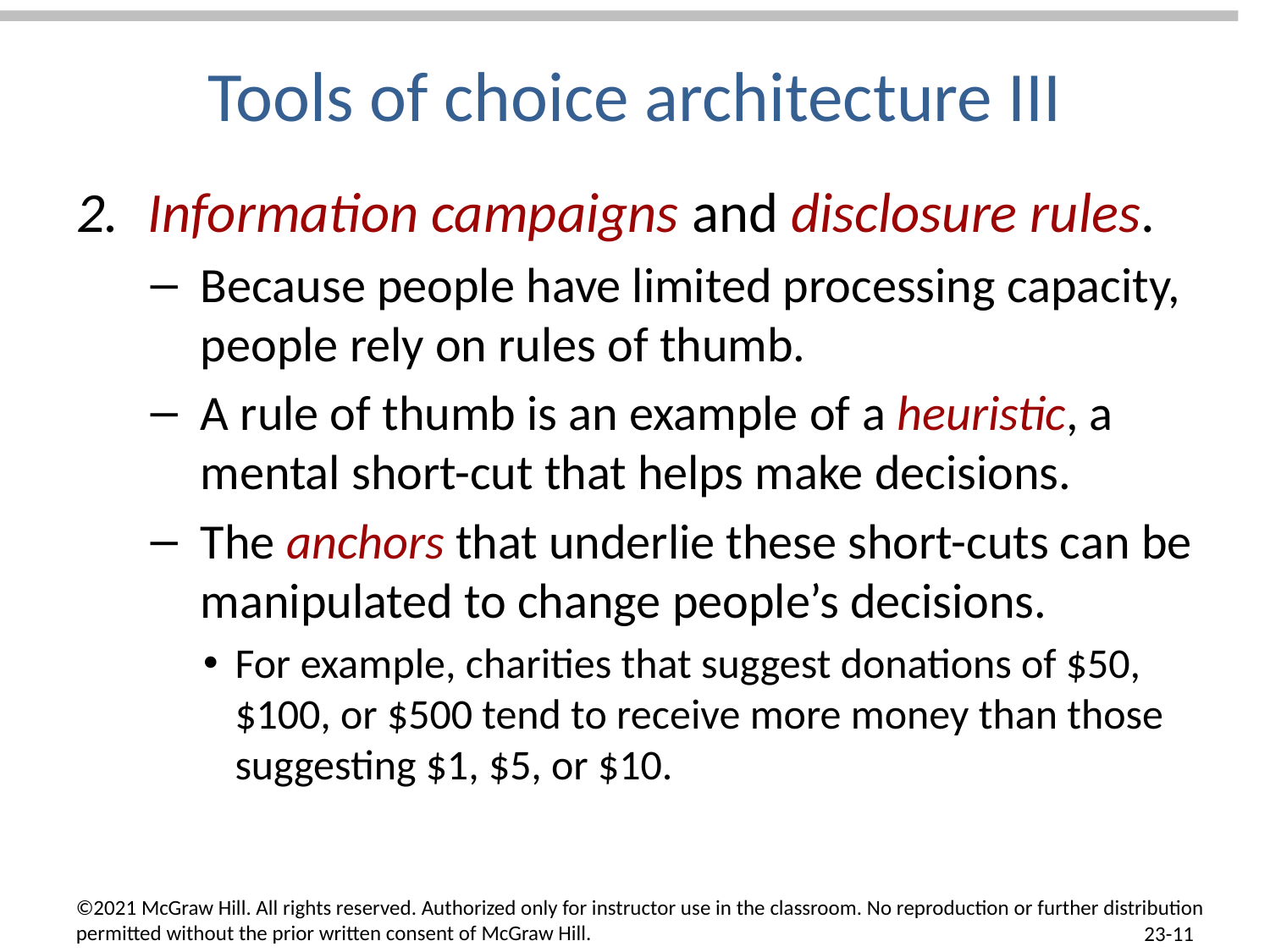

# Tools of choice architecture III
Information campaigns and disclosure rules.
Because people have limited processing capacity, people rely on rules of thumb.
A rule of thumb is an example of a heuristic, a mental short-cut that helps make decisions.
The anchors that underlie these short-cuts can be manipulated to change people’s decisions.
For example, charities that suggest donations of $50, $100, or $500 tend to receive more money than those suggesting $1, $5, or $10.